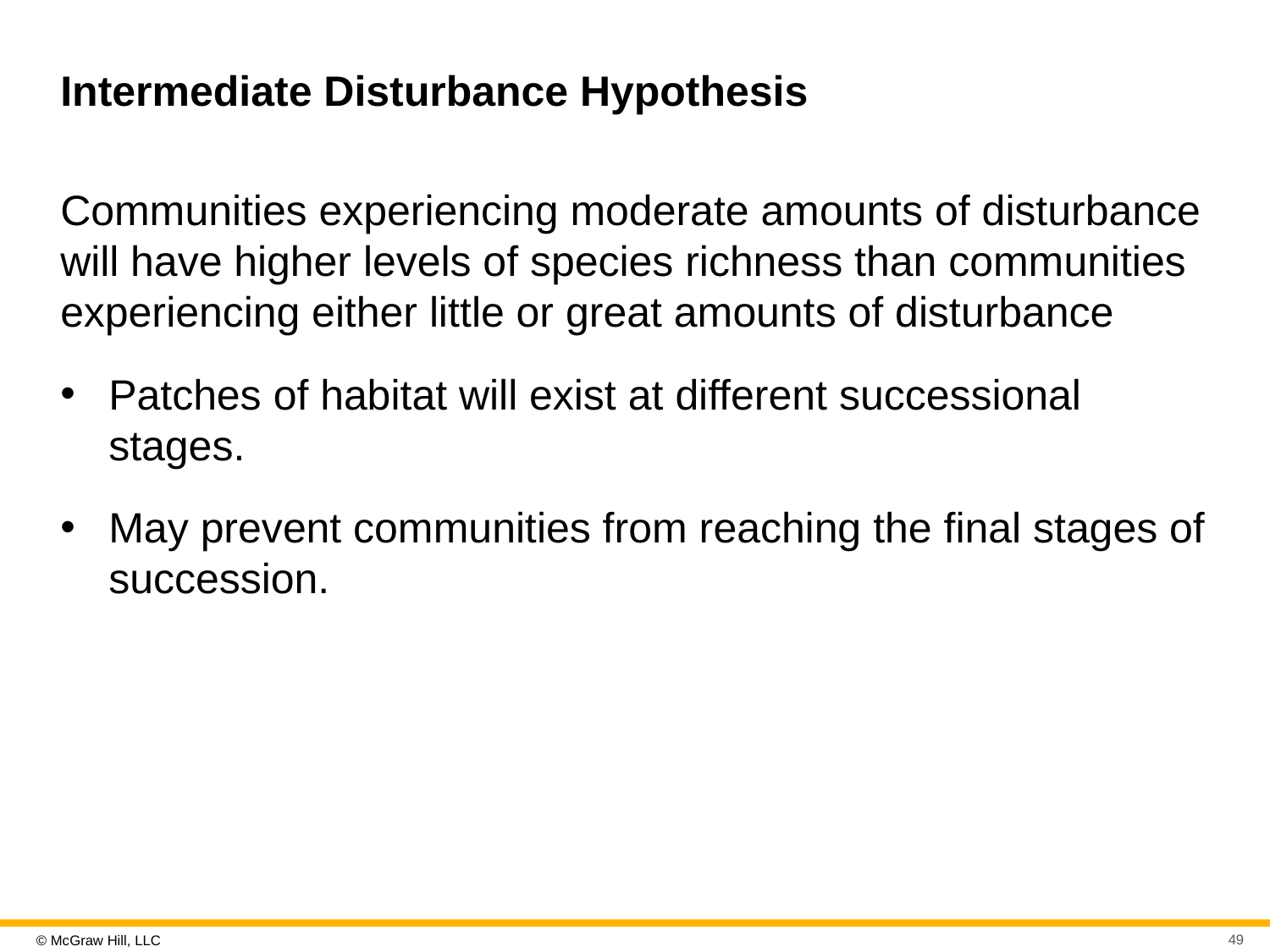

# Intermediate Disturbance Hypothesis
Communities experiencing moderate amounts of disturbance will have higher levels of species richness than communities experiencing either little or great amounts of disturbance
Patches of habitat will exist at different successional stages.
May prevent communities from reaching the final stages of succession.
49